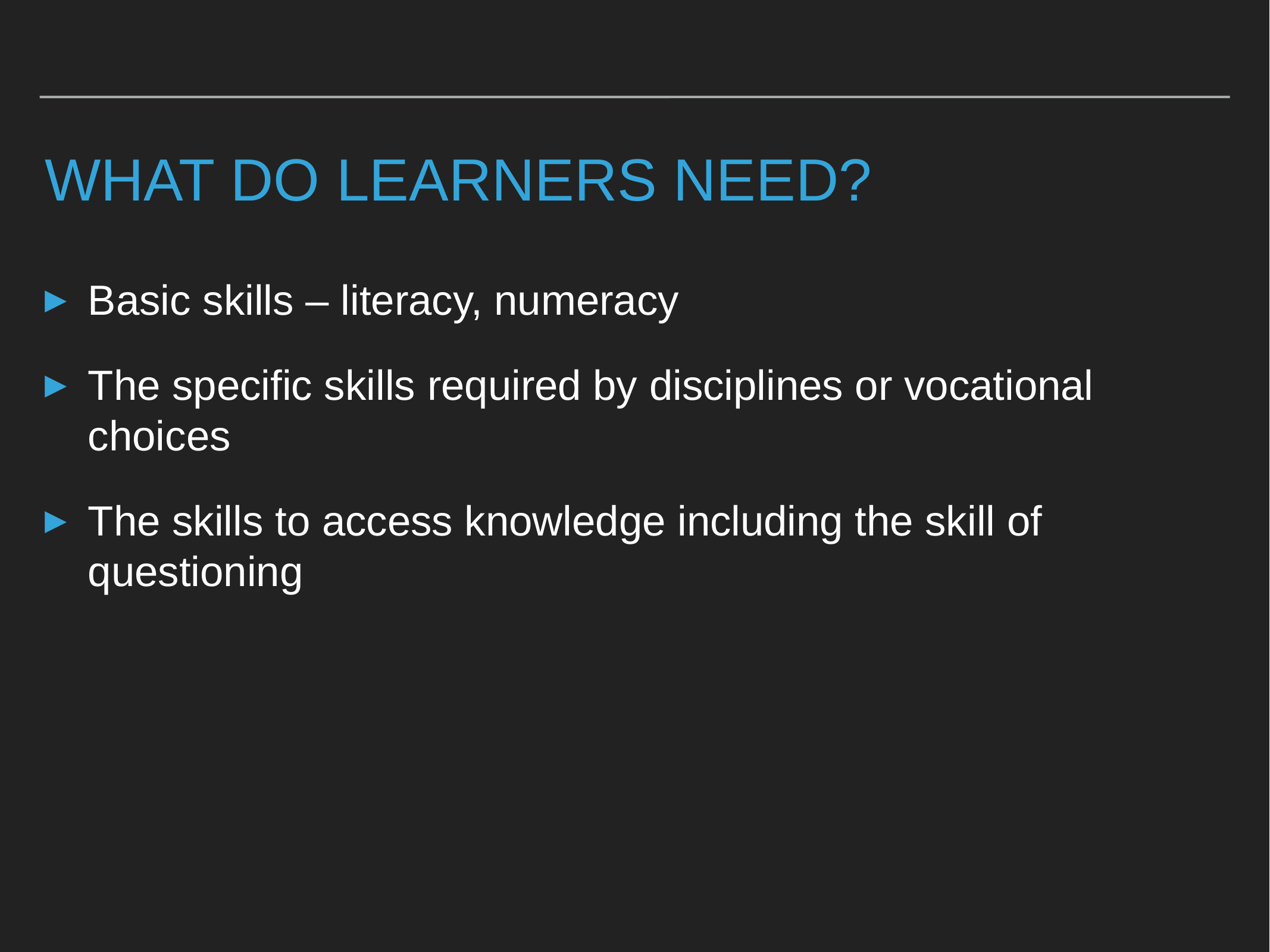

# What do learners need?
Basic skills – literacy, numeracy
The specific skills required by disciplines or vocational choices
The skills to access knowledge including the skill of questioning